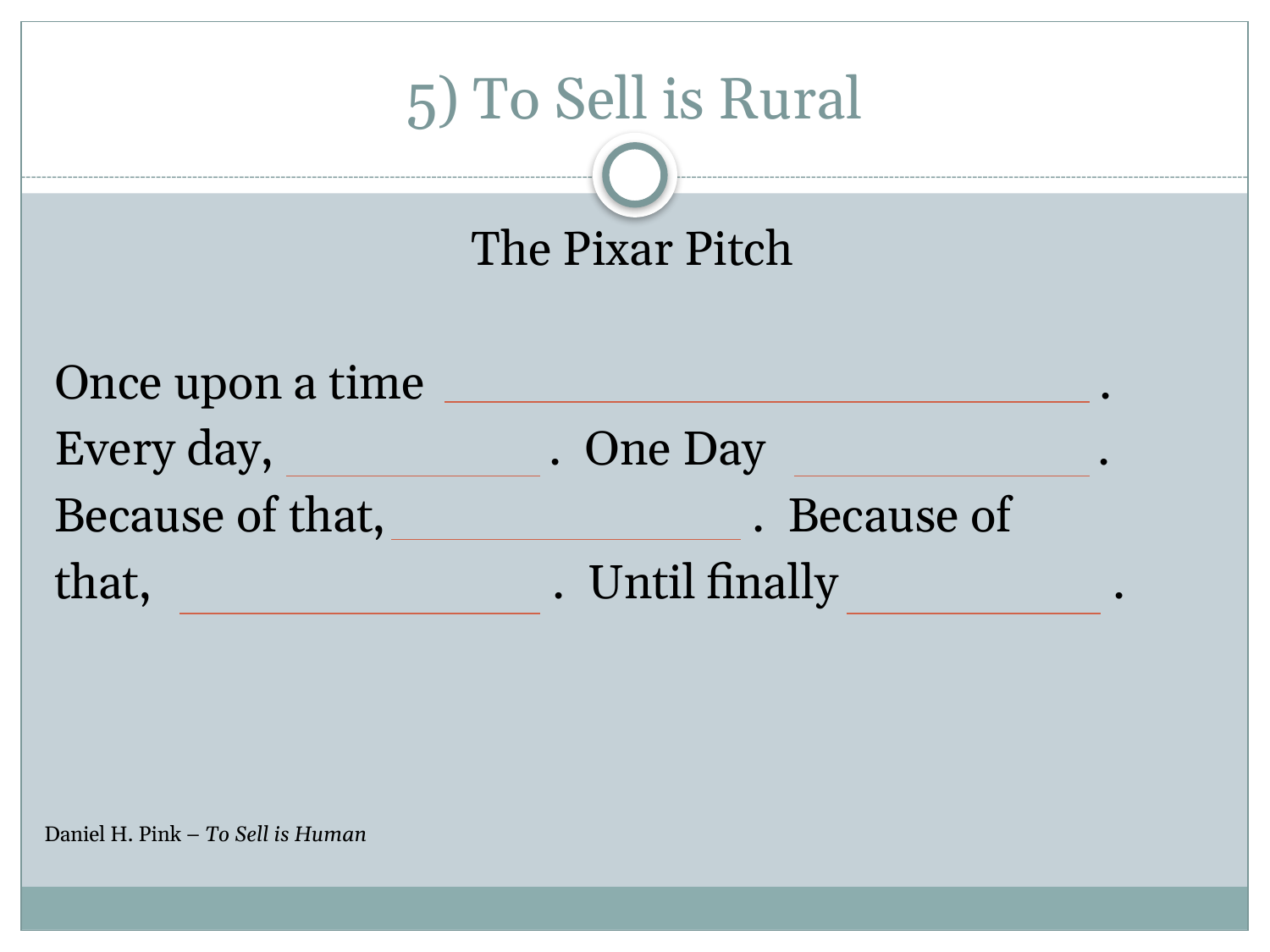

# 5) To Sell is Rural
The Pixar Pitch

Once upon a time                                                           .
Every day,                        .  One Day                             .
Because of that,                                .  Because of
that,                                   .  Until finally                        .
Daniel H. Pink – To Sell is Human